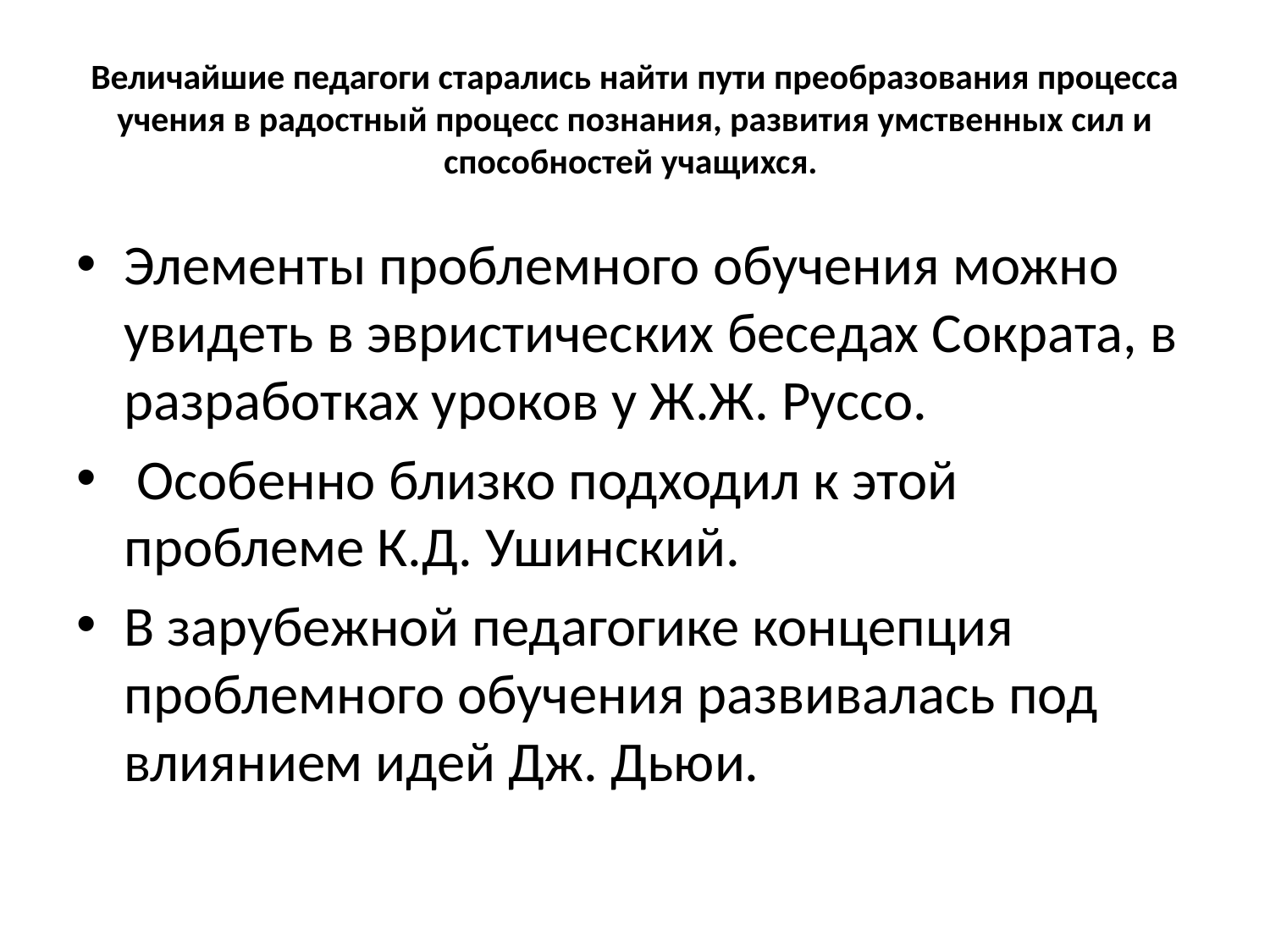

# Величайшие педагоги старались найти пути преобразования процесса учения в радостный процесс познания, развития умственных сил и способностей учащихся.
Элементы проблемного обучения можно увидеть в эвристических беседах Сократа, в разработках уроков у Ж.Ж. Руссо.
 Особенно близко подходил к этой проблеме К.Д. Ушинский.
В зарубежной педагогике концепция проблемного обучения развивалась под влиянием идей Дж. Дьюи.